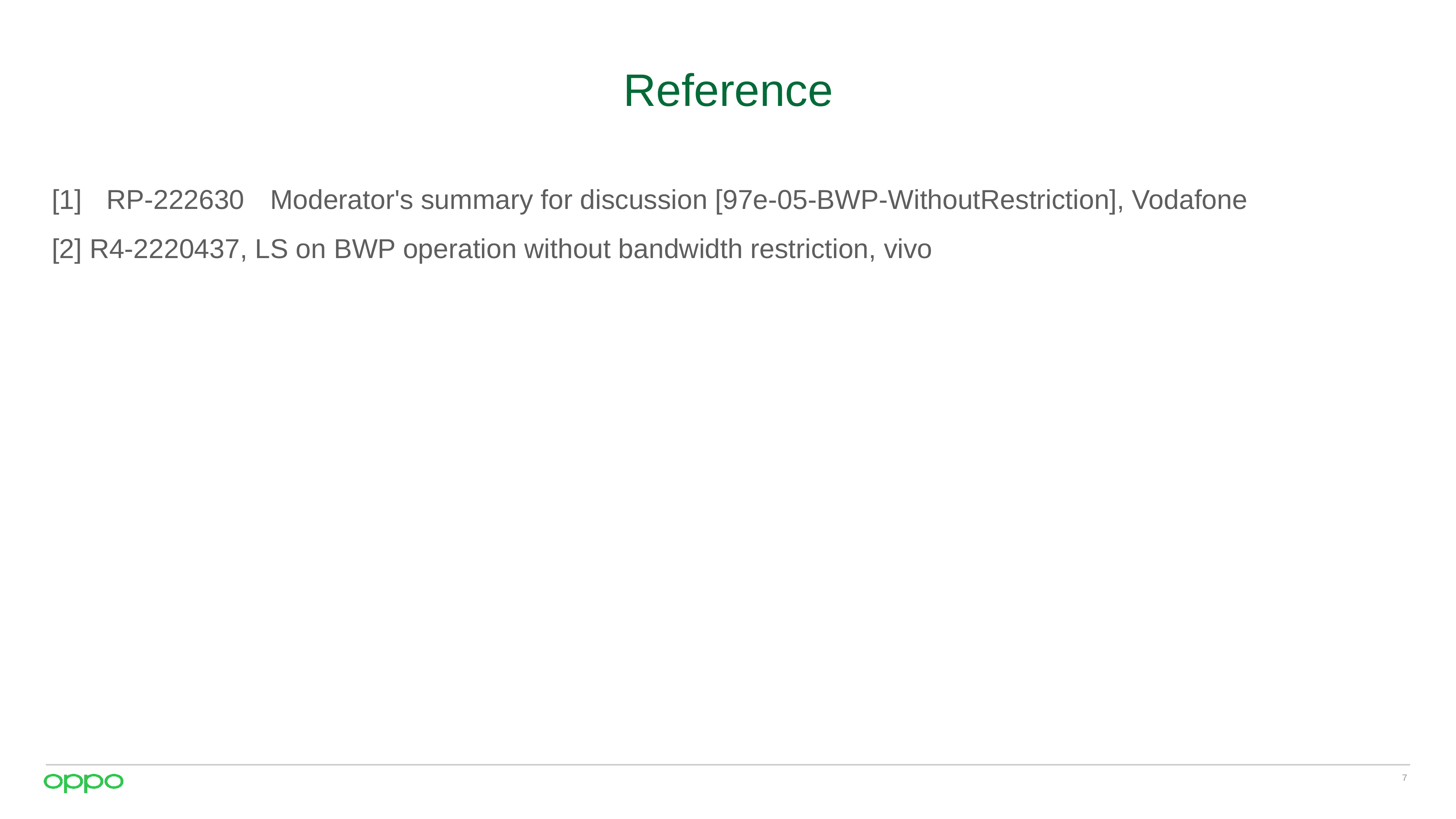

# Reference
[1]	RP-222630	Moderator's summary for discussion [97e-05-BWP-WithoutRestriction], Vodafone
[2] R4-2220437, LS on BWP operation without bandwidth restriction, vivo